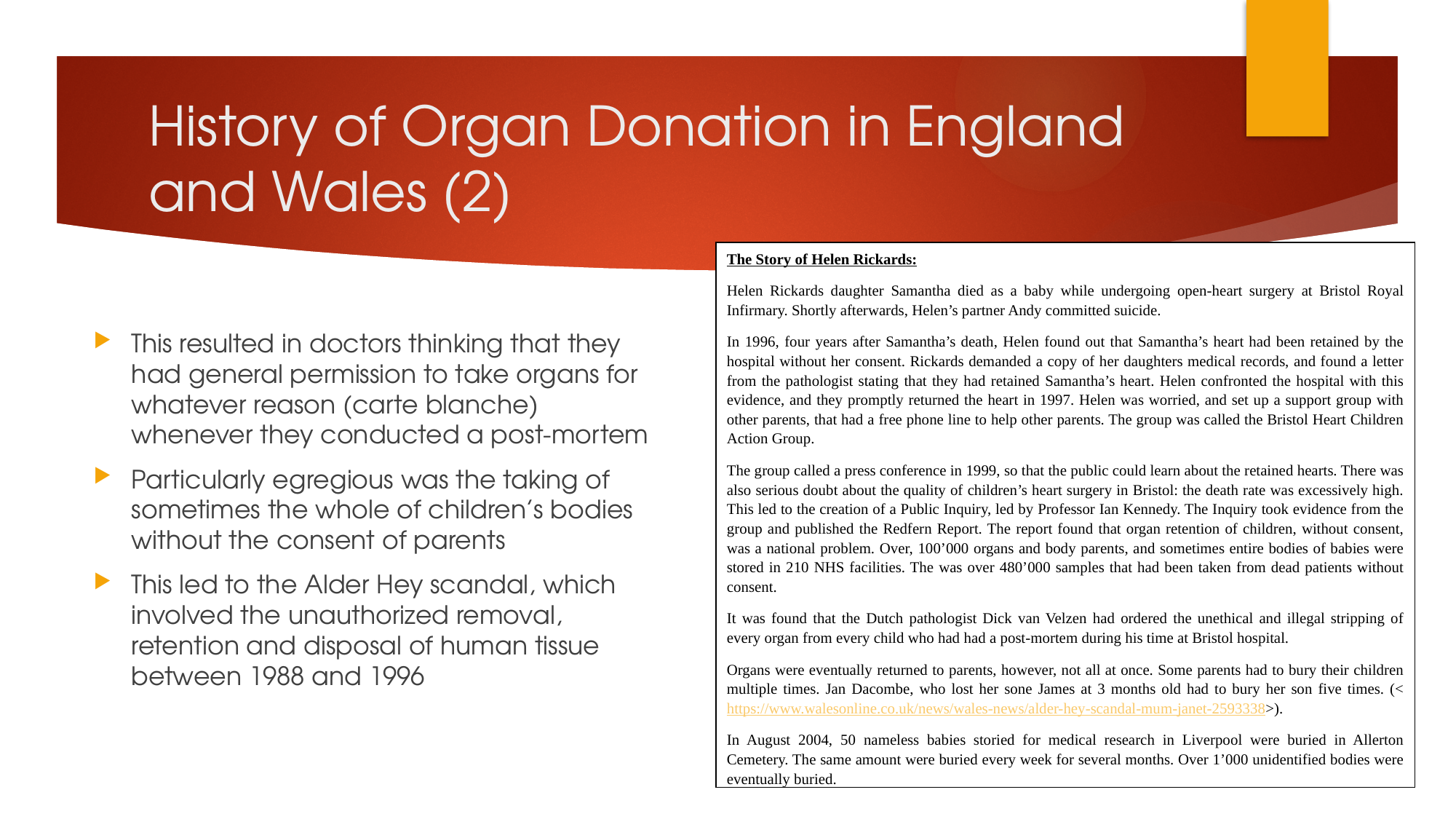

# History of Organ Donation in England and Wales (2)
The Story of Helen Rickards:
Helen Rickards daughter Samantha died as a baby while undergoing open-heart surgery at Bristol Royal Infirmary. Shortly afterwards, Helen’s partner Andy committed suicide.
In 1996, four years after Samantha’s death, Helen found out that Samantha’s heart had been retained by the hospital without her consent. Rickards demanded a copy of her daughters medical records, and found a letter from the pathologist stating that they had retained Samantha’s heart. Helen confronted the hospital with this evidence, and they promptly returned the heart in 1997. Helen was worried, and set up a support group with other parents, that had a free phone line to help other parents. The group was called the Bristol Heart Children Action Group.
The group called a press conference in 1999, so that the public could learn about the retained hearts. There was also serious doubt about the quality of children’s heart surgery in Bristol: the death rate was excessively high. This led to the creation of a Public Inquiry, led by Professor Ian Kennedy. The Inquiry took evidence from the group and published the Redfern Report. The report found that organ retention of children, without consent, was a national problem. Over, 100’000 organs and body parents, and sometimes entire bodies of babies were stored in 210 NHS facilities. The was over 480’000 samples that had been taken from dead patients without consent.
It was found that the Dutch pathologist Dick van Velzen had ordered the unethical and illegal stripping of every organ from every child who had had a post-mortem during his time at Bristol hospital.
Organs were eventually returned to parents, however, not all at once. Some parents had to bury their children multiple times. Jan Dacombe, who lost her sone James at 3 months old had to bury her son five times. (< https://www.walesonline.co.uk/news/wales-news/alder-hey-scandal-mum-janet-2593338>).
In August 2004, 50 nameless babies storied for medical research in Liverpool were buried in Allerton Cemetery. The same amount were buried every week for several months. Over 1’000 unidentified bodies were eventually buried.

This resulted in doctors thinking that they had general permission to take organs for whatever reason (carte blanche) whenever they conducted a post-mortem
Particularly egregious was the taking of sometimes the whole of children’s bodies without the consent of parents
This led to the Alder Hey scandal, which involved the unauthorized removal, retention and disposal of human tissue between 1988 and 1996